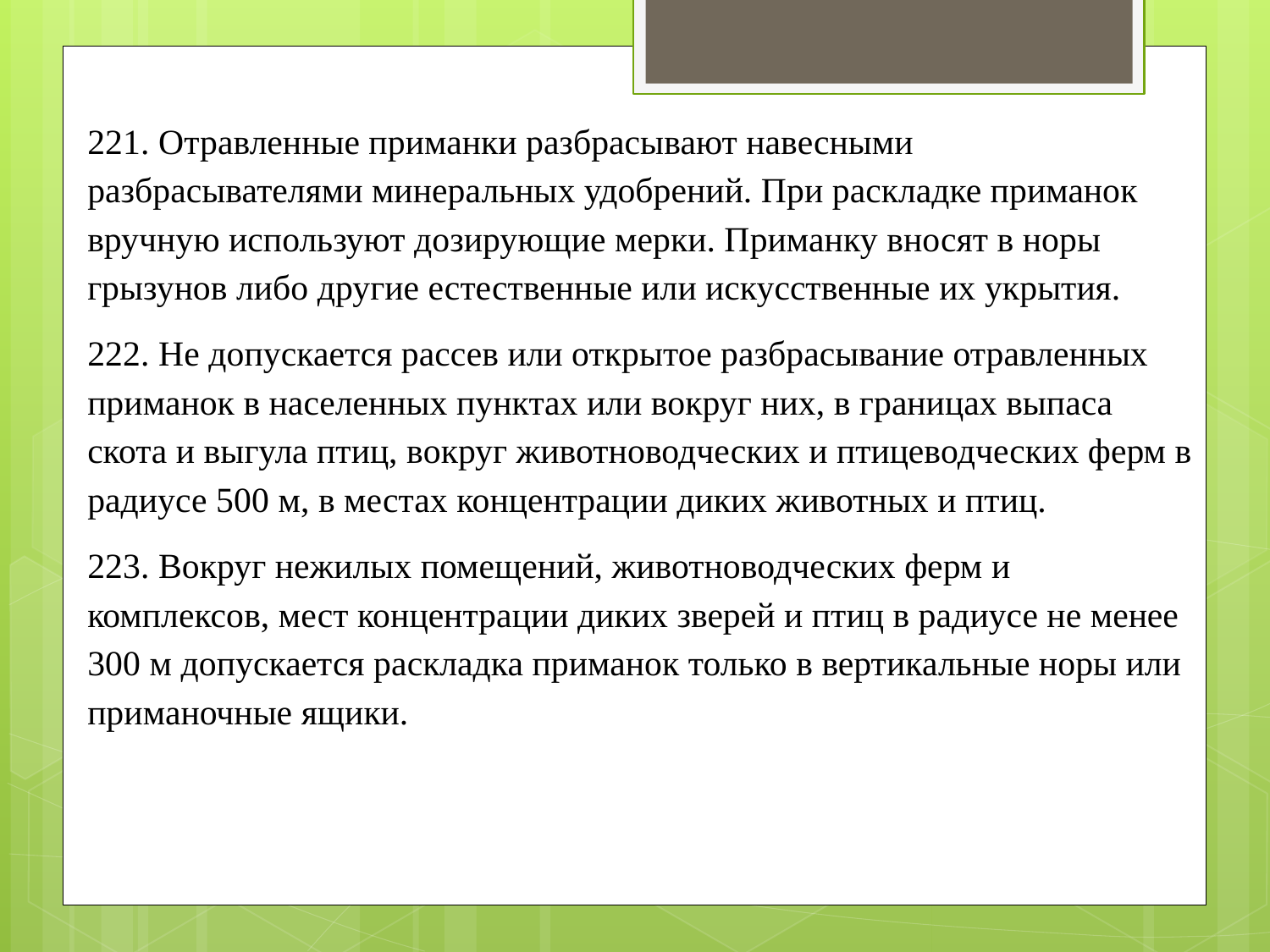

221. Отравленные приманки разбрасывают навесными разбрасывателями минеральных удобрений. При раскладке приманок вручную используют дозирующие мерки. Приманку вносят в норы грызунов либо другие естественные или искусственные их укрытия.
222. Не допускается рассев или открытое разбрасывание отравленных приманок в населенных пунктах или вокруг них, в границах выпаса скота и выгула птиц, вокруг животноводческих и птицеводческих ферм в радиусе 500 м, в местах концентрации диких животных и птиц.
223. Вокруг нежилых помещений, животноводческих ферм и комплексов, мест концентрации диких зверей и птиц в радиусе не менее 300 м допускается раскладка приманок только в вертикальные норы или приманочные ящики.